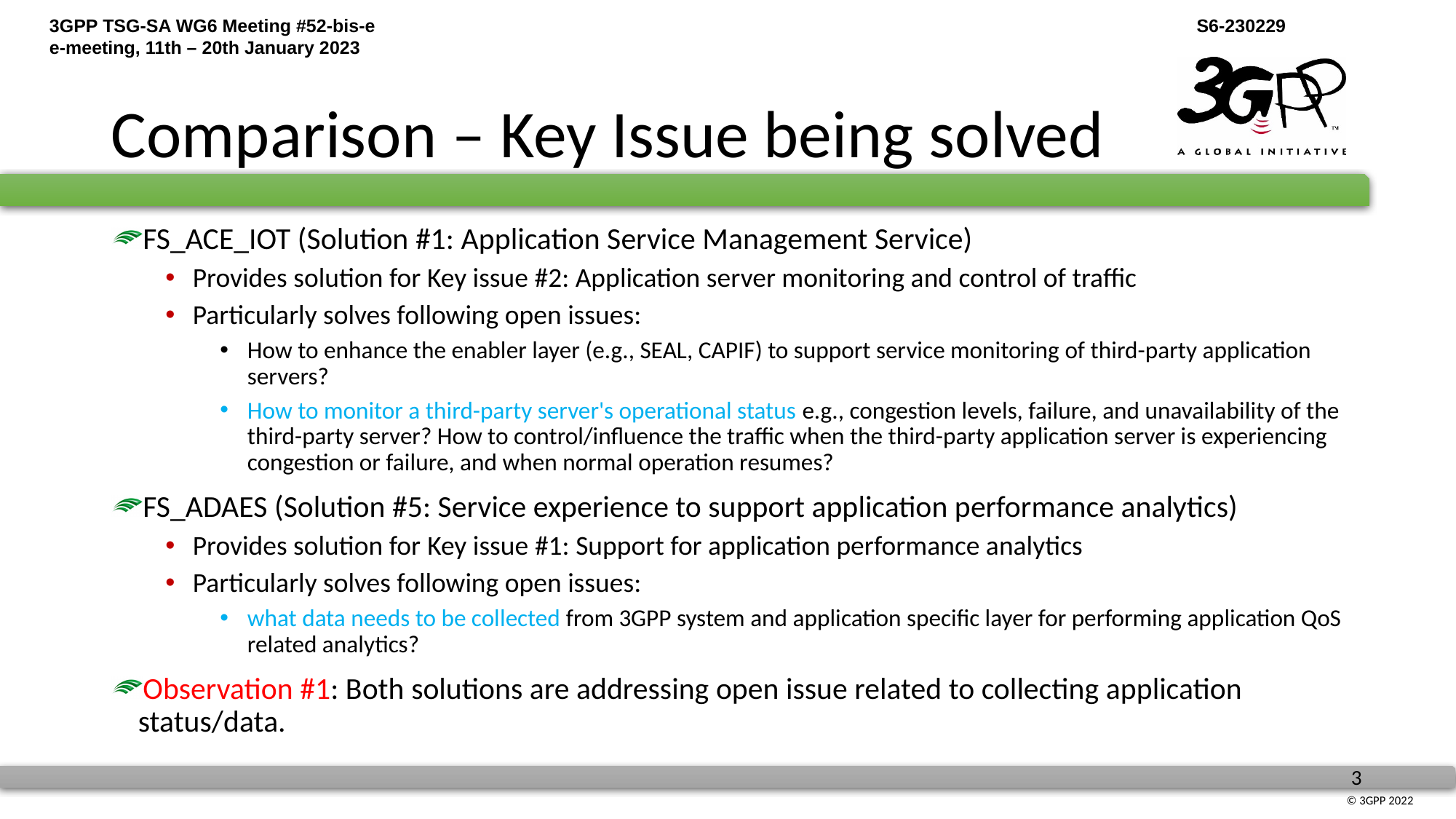

# Comparison – Key Issue being solved
FS_ACE_IOT (Solution #1: Application Service Management Service)
Provides solution for Key issue #2: Application server monitoring and control of traffic
Particularly solves following open issues:
How to enhance the enabler layer (e.g., SEAL, CAPIF) to support service monitoring of third-party application servers?
How to monitor a third-party server's operational status e.g., congestion levels, failure, and unavailability of the third-party server? How to control/influence the traffic when the third-party application server is experiencing congestion or failure, and when normal operation resumes?
FS_ADAES (Solution #5: Service experience to support application performance analytics)
Provides solution for Key issue #1: Support for application performance analytics
Particularly solves following open issues:
what data needs to be collected from 3GPP system and application specific layer for performing application QoS related analytics?
Observation #1: Both solutions are addressing open issue related to collecting application status/data.